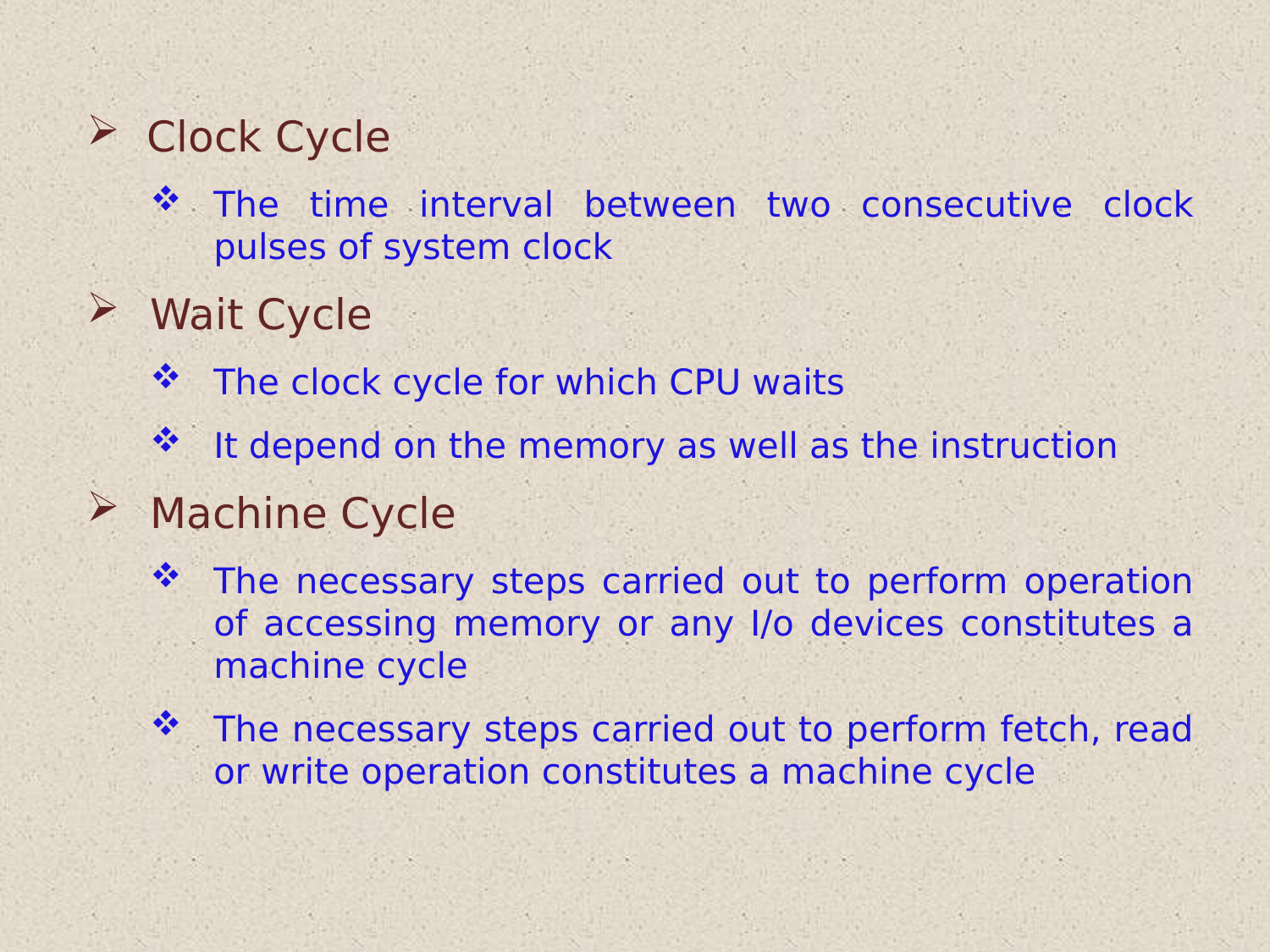

Clock Cycle
The time interval between two consecutive clock pulses of system clock
Wait Cycle
The clock cycle for which CPU waits
It depend on the memory as well as the instruction
Machine Cycle
The necessary steps carried out to perform operation of accessing memory or any I/o devices constitutes a machine cycle
The necessary steps carried out to perform fetch, read or write operation constitutes a machine cycle